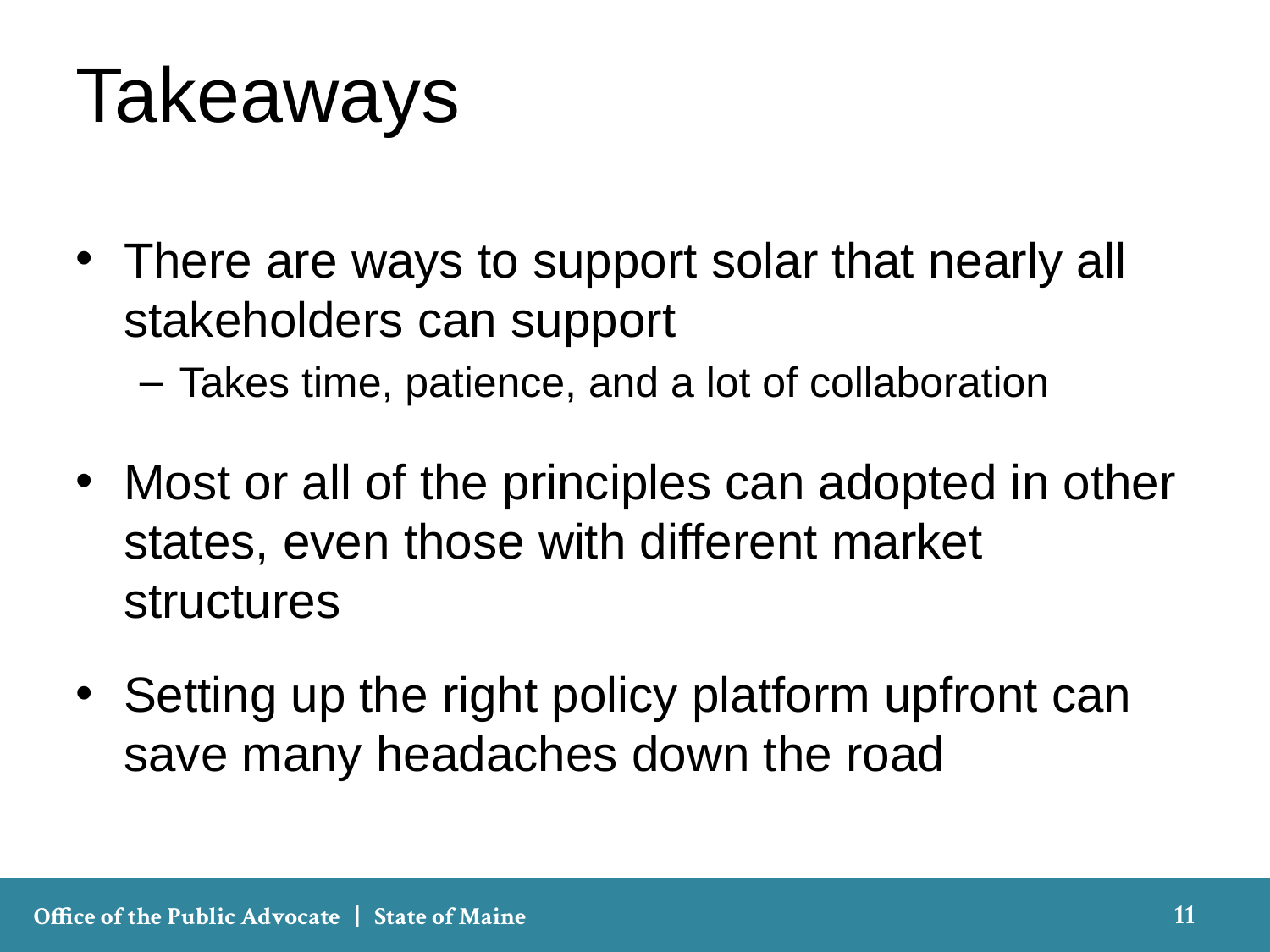

# Takeaways
There are ways to support solar that nearly all stakeholders can support
Takes time, patience, and a lot of collaboration

Most or all of the principles can adopted in other states, even those with different market structures

Setting up the right policy platform upfront can save many headaches down the road

11